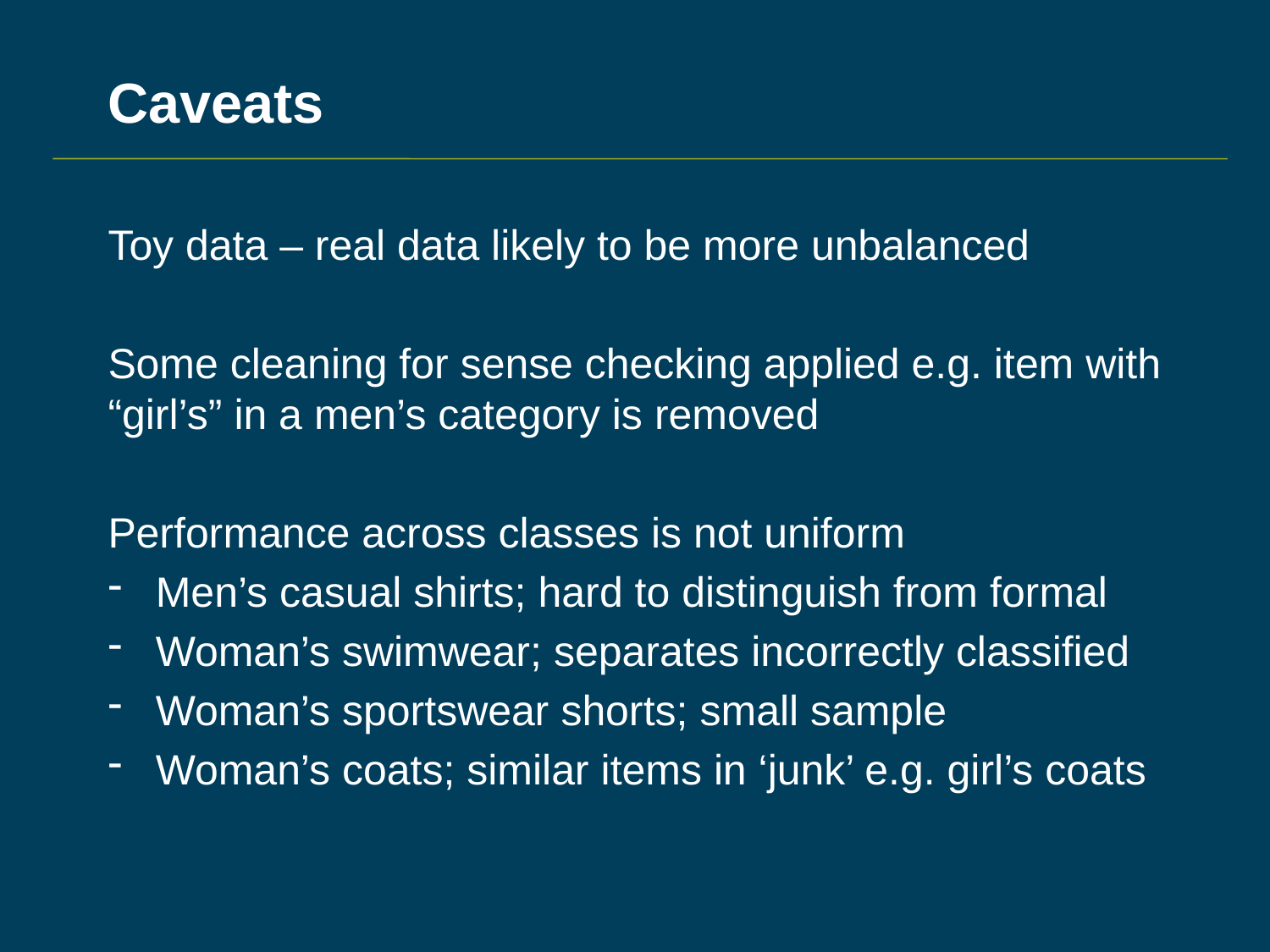

# Caveats
Toy data – real data likely to be more unbalanced

Some cleaning for sense checking applied e.g. item with “girl’s” in a men’s category is removed

Performance across classes is not uniform
Men’s casual shirts; hard to distinguish from formal
Woman’s swimwear; separates incorrectly classified
Woman’s sportswear shorts; small sample
Woman’s coats; similar items in ‘junk’ e.g. girl’s coats